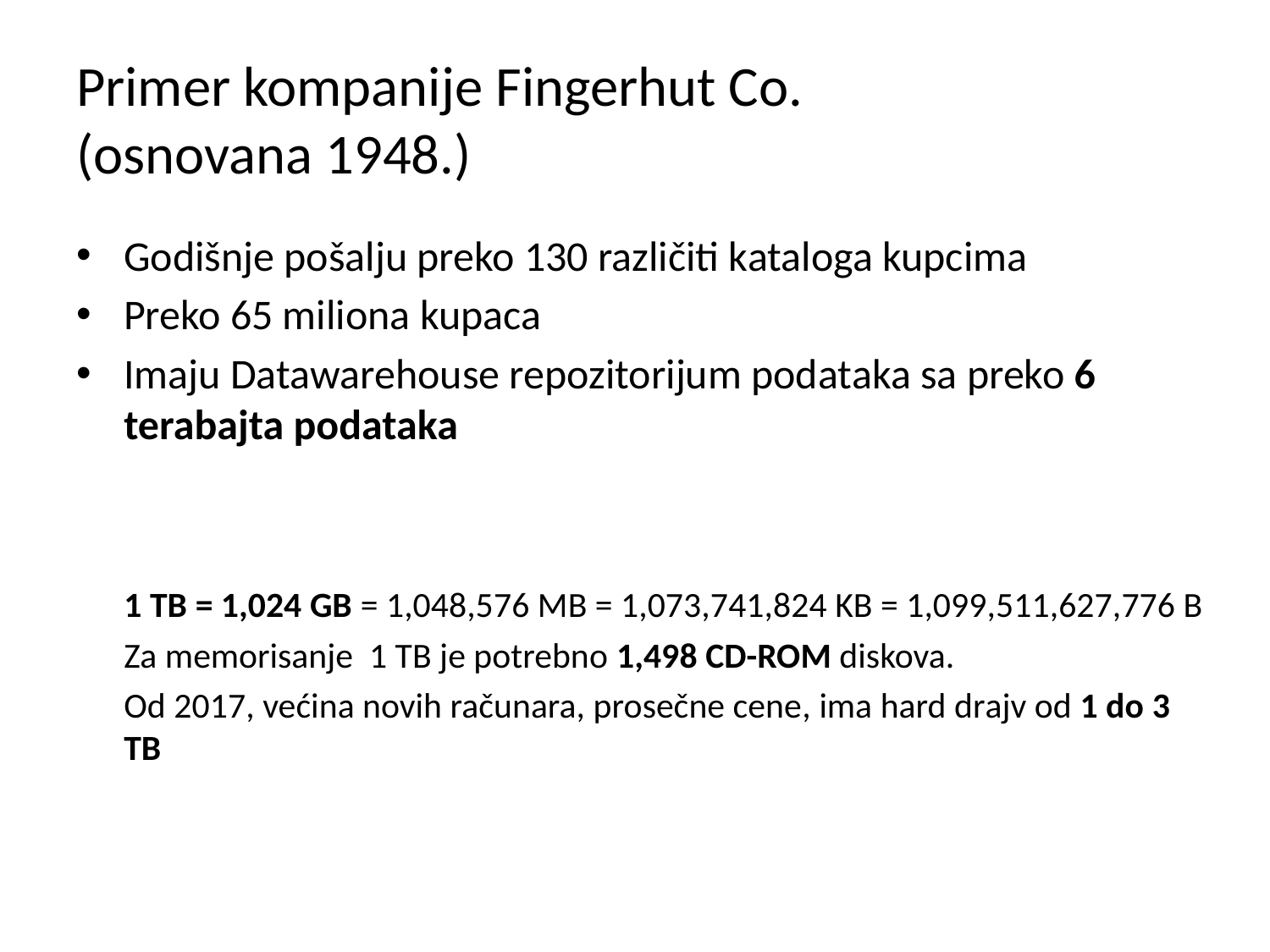

# Primer kompanije Fingerhut Co. (osnovana 1948.)
Godišnje pošalju preko 130 različiti kataloga kupcima
Preko 65 miliona kupaca
Imaju Datawarehouse repozitorijum podataka sa preko 6 terabajta podataka

	1 TB = 1,024 GB = 1,048,576 MB = 1,073,741,824 KB = 1,099,511,627,776 B
	Za memorisanje  1 TB je potrebno 1,498 CD-ROM diskova.
	Od 2017, većina novih računara, prosečne cene, ima hard drajv od 1 do 3 TB